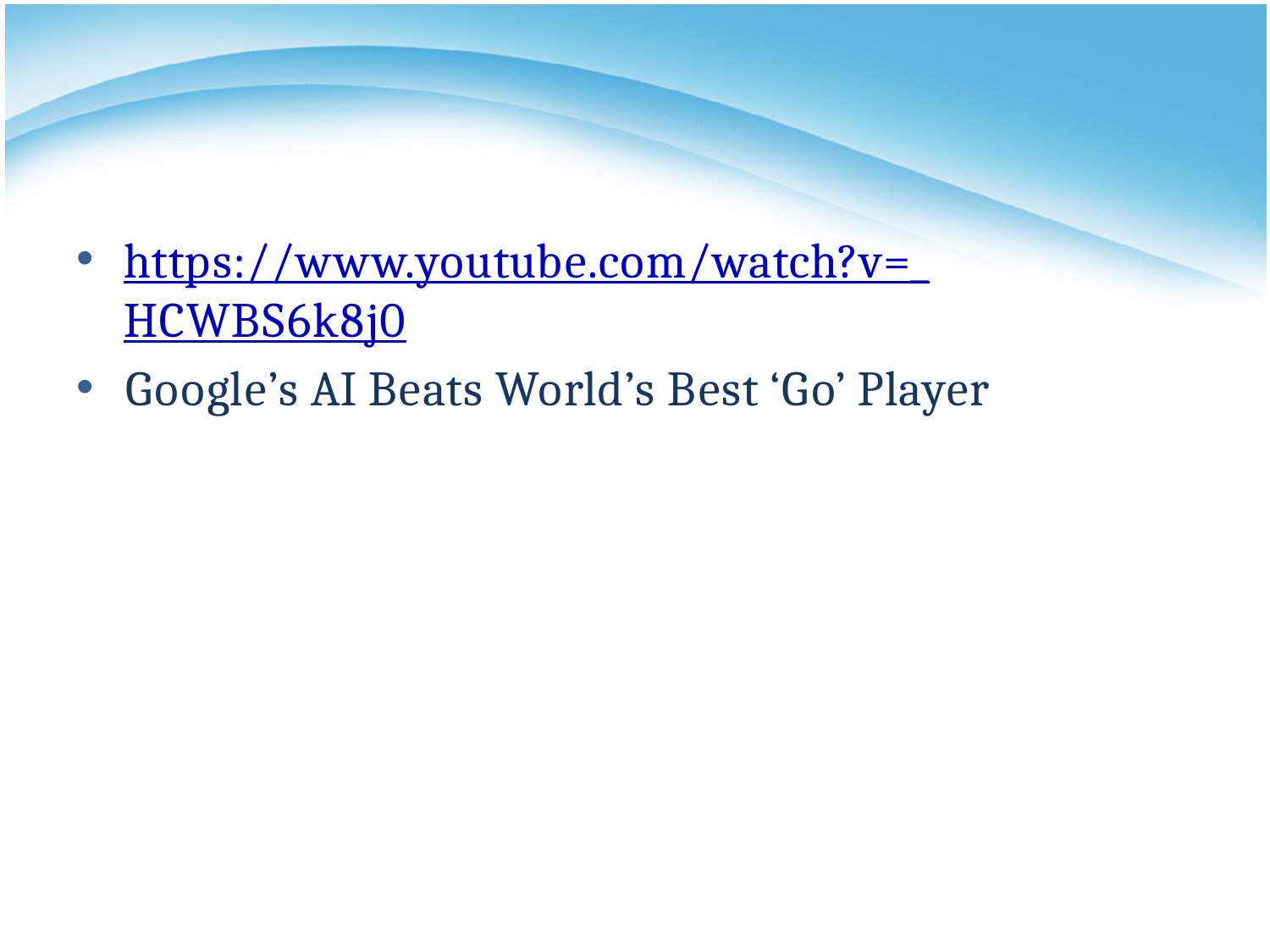

#
https://www.youtube.com/watch?v=_HCWBS6k8j0
Google’s AI Beats World’s Best ‘Go’ Player